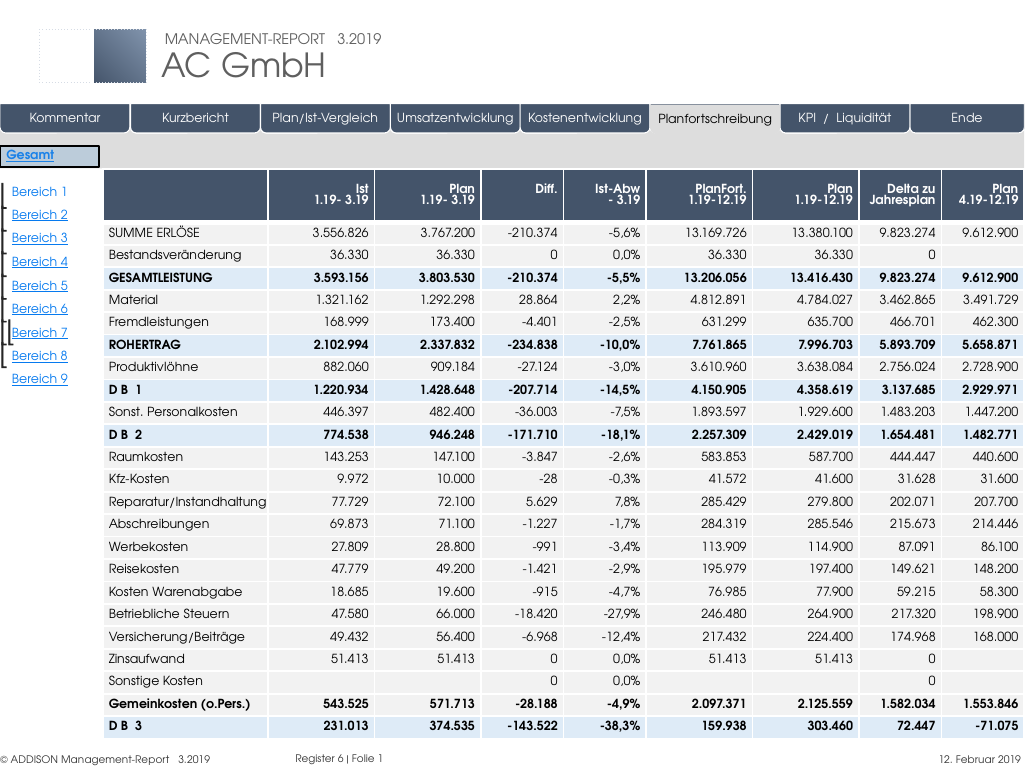

|  |  |  |  |  |  |
| --- | --- | --- | --- | --- | --- |
Eigene Folien

|  | Ist 1.19- 3.19 | Plan 1.19- 3.19 | Diff. | Ist-Abw - 3.19 | PlanFort. 1.19-12.19 | Plan 1.19-12.19 | Delta zu Jahresplan | Plan 4.19-12.19 |
| --- | --- | --- | --- | --- | --- | --- | --- | --- |
| SUMME ERLÖSE | 3.556.826 | 3.767.200 | -210.374 | -5,6% | 13.169.726 | 13.380.100 | 9.823.274 | 9.612.900 |
| Bestandsveränderung | 36.330 | 36.330 | 0 | 0,0% | 36.330 | 36.330 | 0 |  |
| GESAMTLEISTUNG | 3.593.156 | 3.803.530 | -210.374 | -5,5% | 13.206.056 | 13.416.430 | 9.823.274 | 9.612.900 |
| Material | 1.321.162 | 1.292.298 | 28.864 | 2,2% | 4.812.891 | 4.784.027 | 3.462.865 | 3.491.729 |
| Fremdleistungen | 168.999 | 173.400 | -4.401 | -2,5% | 631.299 | 635.700 | 466.701 | 462.300 |
| ROHERTRAG | 2.102.994 | 2.337.832 | -234.838 | -10,0% | 7.761.865 | 7.996.703 | 5.893.709 | 5.658.871 |
| Produktivlöhne | 882.060 | 909.184 | -27.124 | -3,0% | 3.610.960 | 3.638.084 | 2.756.024 | 2.728.900 |
| D B 1 | 1.220.934 | 1.428.648 | -207.714 | -14,5% | 4.150.905 | 4.358.619 | 3.137.685 | 2.929.971 |
| Sonst. Personalkosten | 446.397 | 482.400 | -36.003 | -7,5% | 1.893.597 | 1.929.600 | 1.483.203 | 1.447.200 |
| D B 2 | 774.538 | 946.248 | -171.710 | -18,1% | 2.257.309 | 2.429.019 | 1.654.481 | 1.482.771 |
| Raumkosten | 143.253 | 147.100 | -3.847 | -2,6% | 583.853 | 587.700 | 444.447 | 440.600 |
| Kfz-Kosten | 9.972 | 10.000 | -28 | -0,3% | 41.572 | 41.600 | 31.628 | 31.600 |
| Reparatur/Instandhaltung | 77.729 | 72.100 | 5.629 | 7,8% | 285.429 | 279.800 | 202.071 | 207.700 |
| Abschreibungen | 69.873 | 71.100 | -1.227 | -1,7% | 284.319 | 285.546 | 215.673 | 214.446 |
| Werbekosten | 27.809 | 28.800 | -991 | -3,4% | 113.909 | 114.900 | 87.091 | 86.100 |
| Reisekosten | 47.779 | 49.200 | -1.421 | -2,9% | 195.979 | 197.400 | 149.621 | 148.200 |
| Kosten Warenabgabe | 18.685 | 19.600 | -915 | -4,7% | 76.985 | 77.900 | 59.215 | 58.300 |
| Betriebliche Steuern | 47.580 | 66.000 | -18.420 | -27,9% | 246.480 | 264.900 | 217.320 | 198.900 |
| Versicherung/Beiträge | 49.432 | 56.400 | -6.968 | -12,4% | 217.432 | 224.400 | 174.968 | 168.000 |
| Zinsaufwand | 51.413 | 51.413 | 0 | 0,0% | 51.413 | 51.413 | 0 |  |
| Sonstige Kosten |  |  | 0 | 0,0% |  |  | 0 |  |
| Gemeinkosten (o.Pers.) | 543.525 | 571.713 | -28.188 | -4,9% | 2.097.371 | 2.125.559 | 1.582.034 | 1.553.846 |
| D B 3 | 231.013 | 374.535 | -143.522 | -38,3% | 159.938 | 303.460 | 72.447 | -71.075 |
# Register 6 | Folie 1